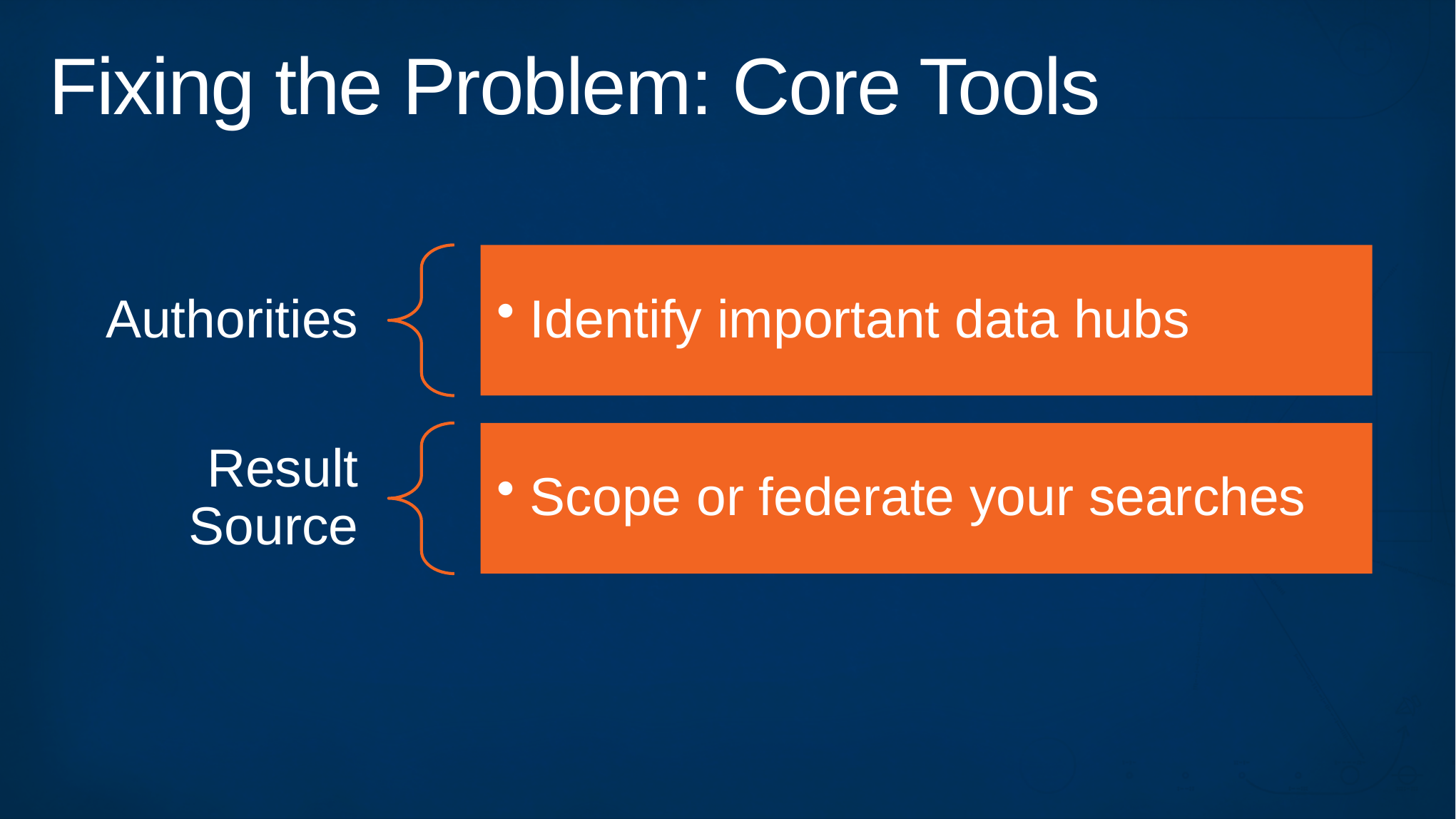

# Fixing the Problem: Core Tools
Authorities
Identify important data hubs
Result Source
Scope or federate your searches